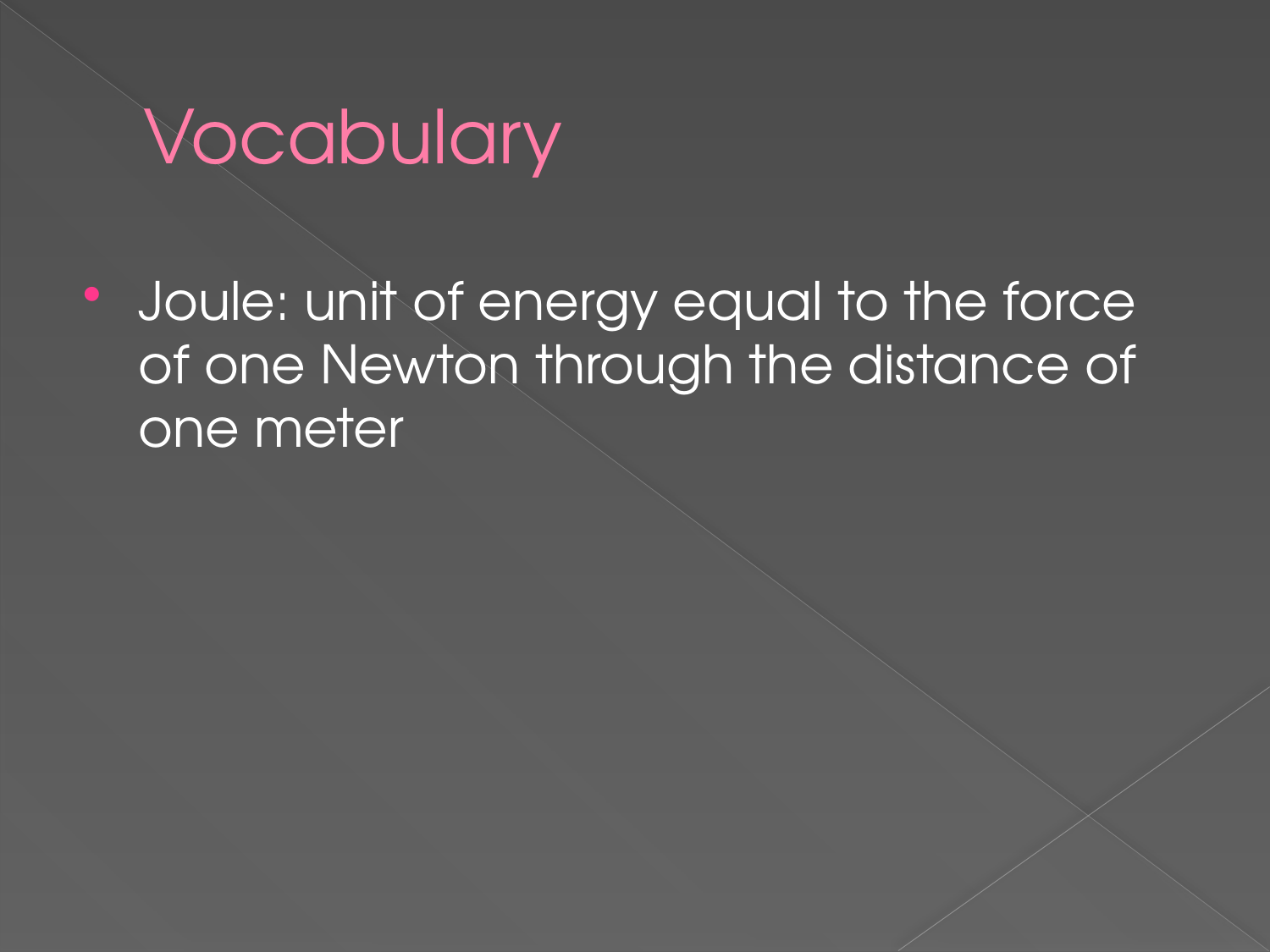

# Vocabulary
Joule: unit of energy equal to the force of one Newton through the distance of one meter